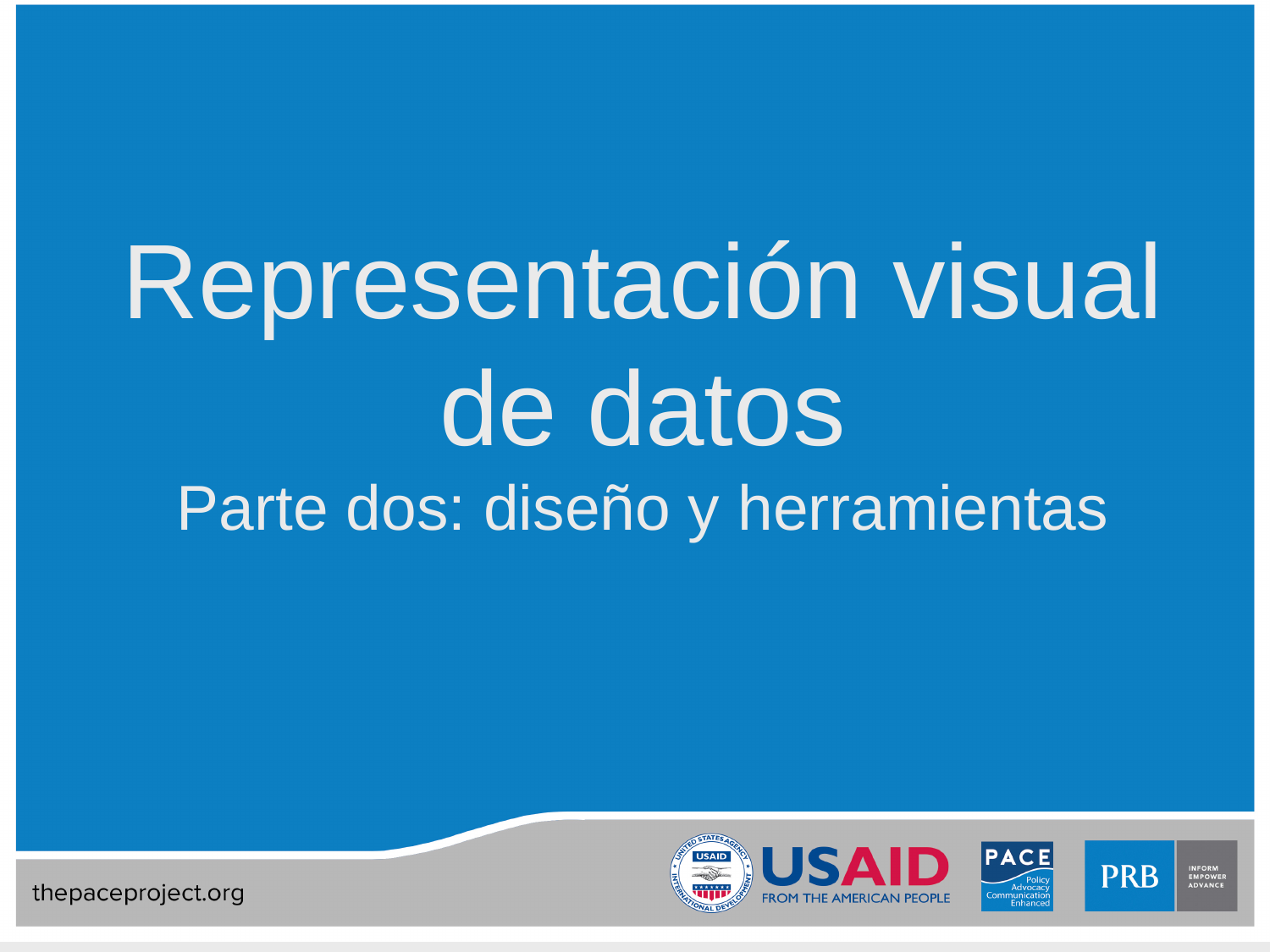

# Representación visual de datos Parte dos: diseño y herramientas